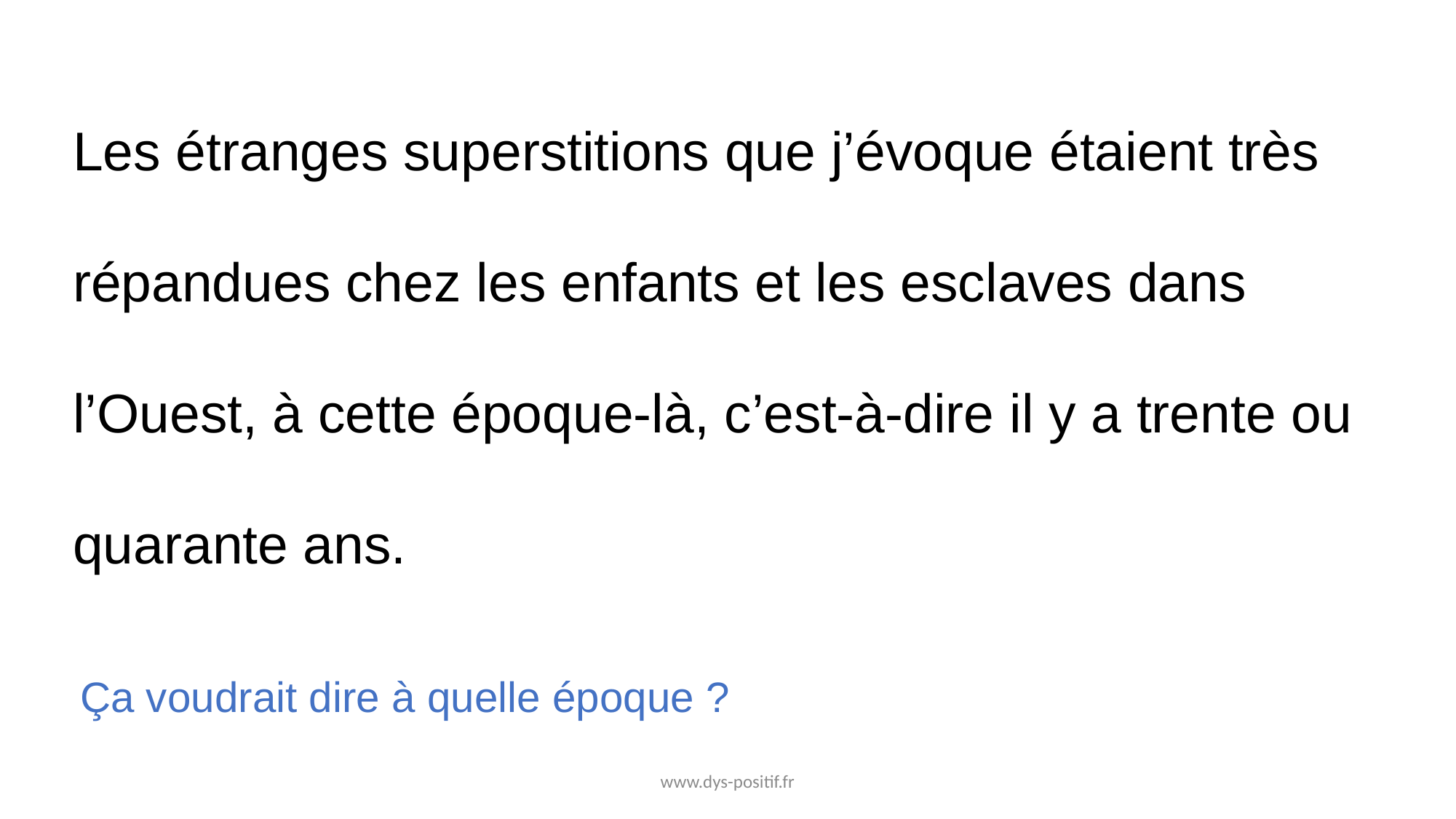

Les étranges superstitions que j’évoque étaient très répandues chez les enfants et les esclaves dans l’Ouest, à cette époque-là, c’est-à-dire il y a trente ou quarante ans.
Ça voudrait dire à quelle époque ?
www.dys-positif.fr